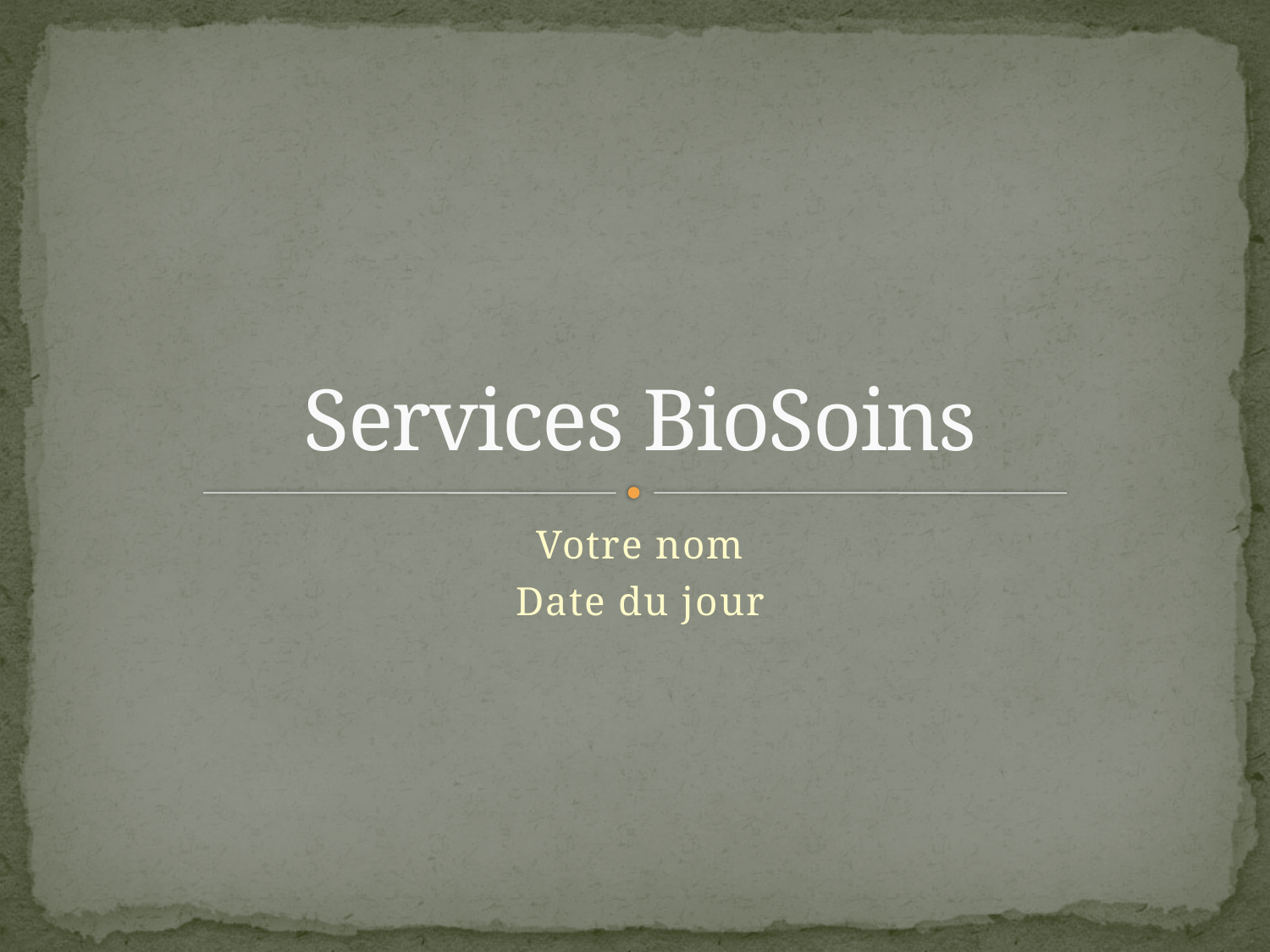

# Services BioSoins
Votre nom
Date du jour